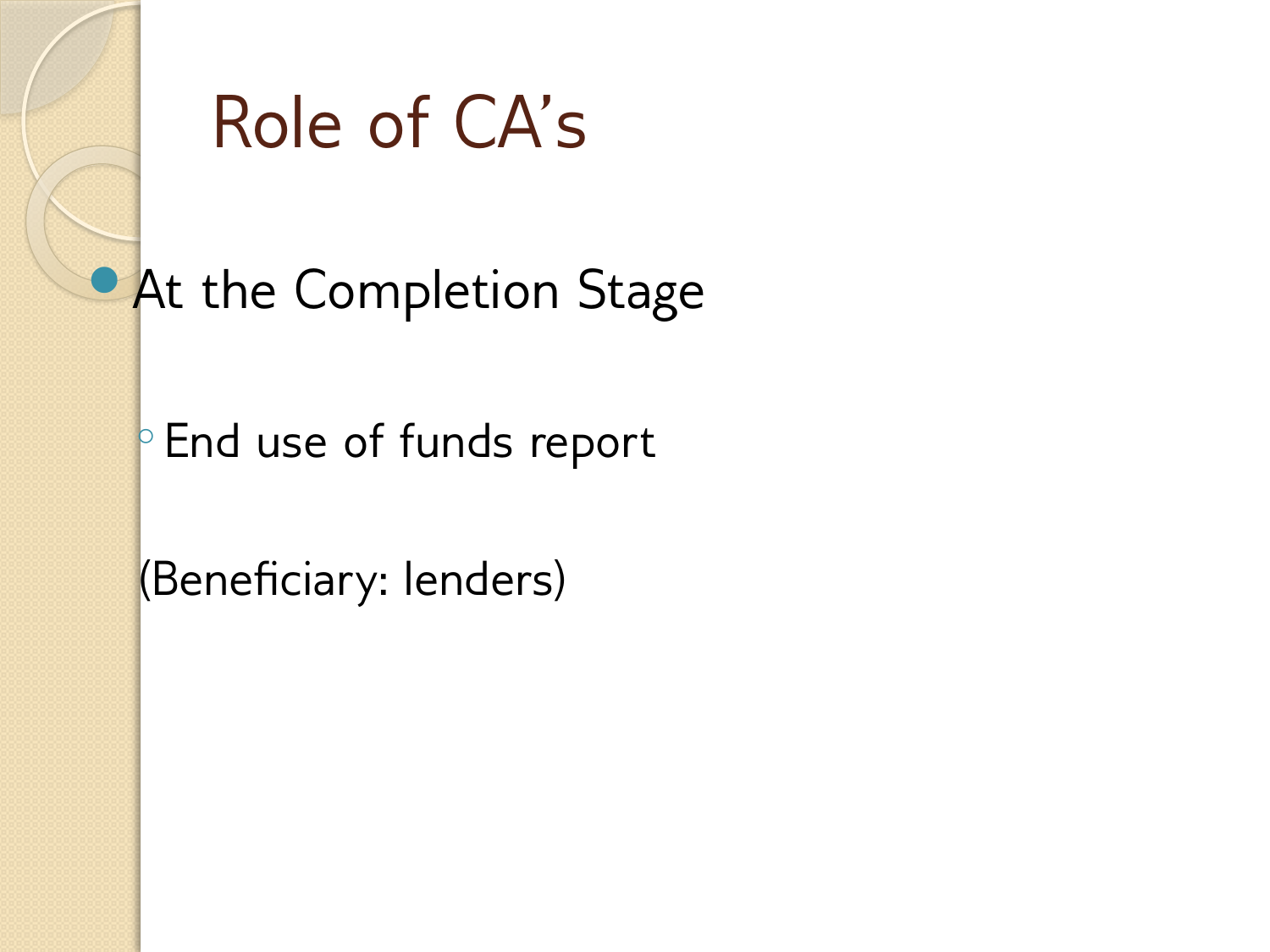

# Role of CA’s
At the Completion Stage

End use of funds report

(Beneficiary: lenders)